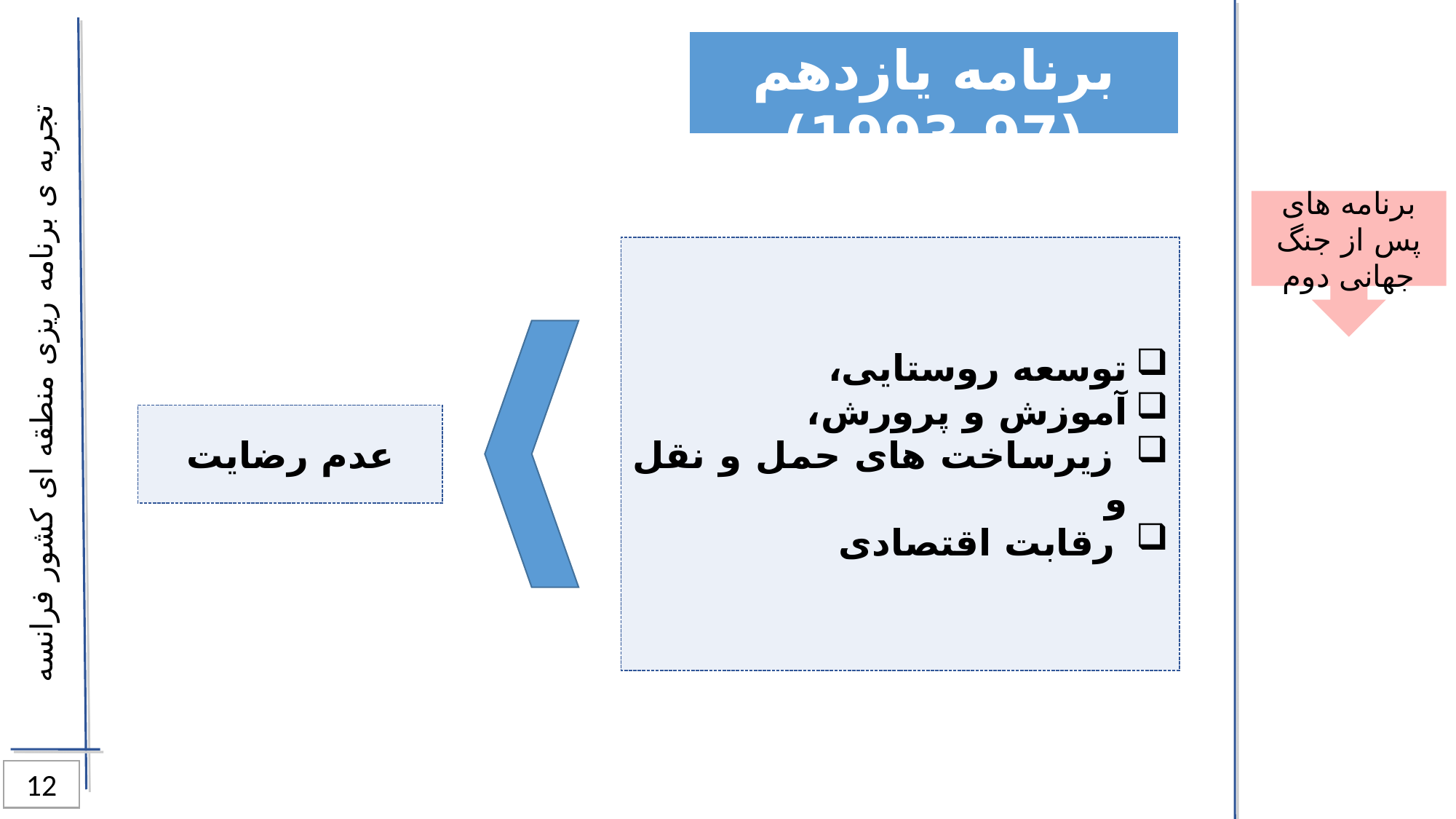

برنامه یازدهم (97-1993)
برنامه های پس از جنگ جهانی دوم
توسعه روستایی،
آموزش و پرورش،
 زیرساخت های حمل و نقل و
 رقابت اقتصادی

تجربه ی برنامه ریزی منطقه ای کشور فرانسه
عدم رضایت

12